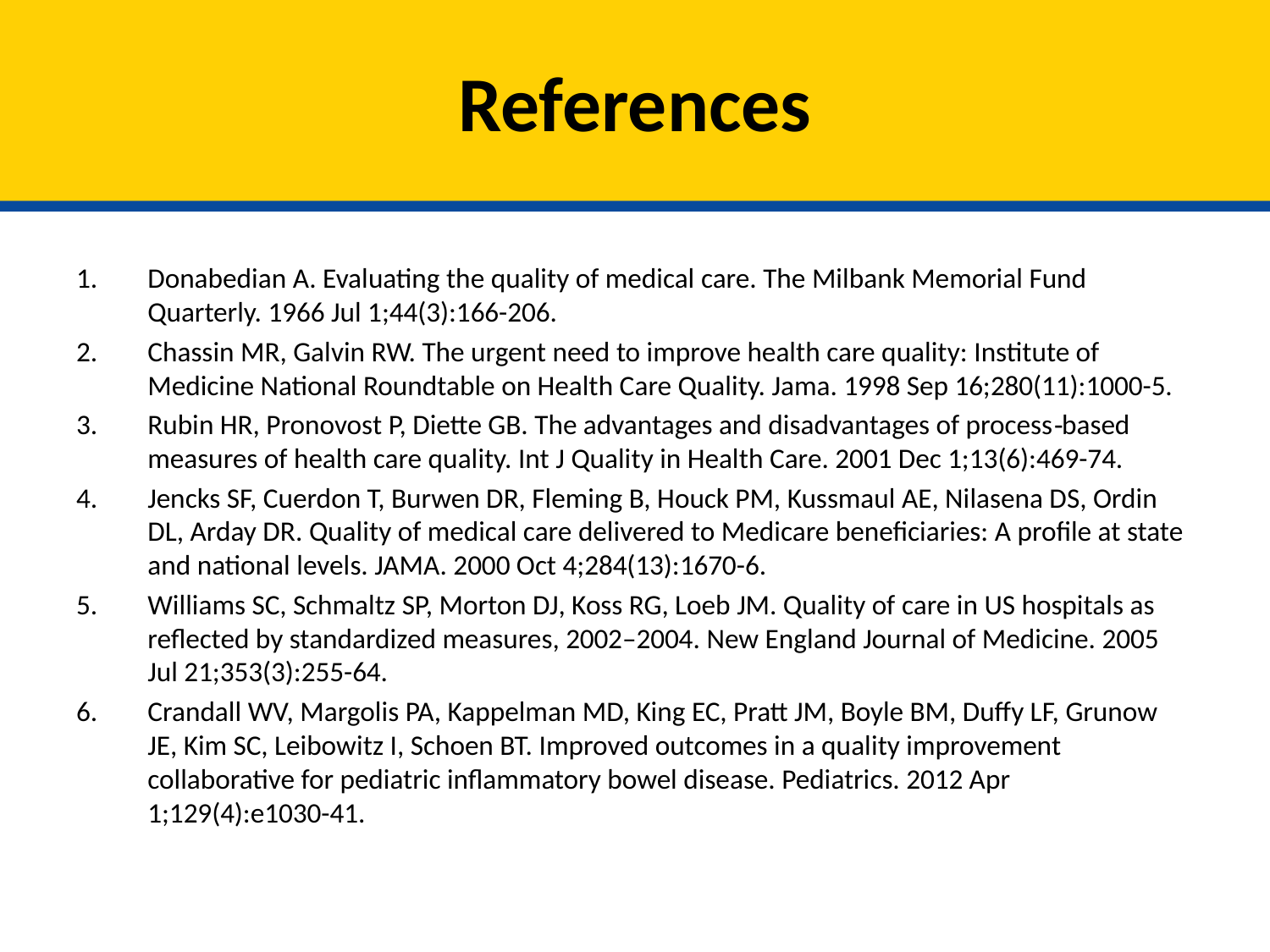

# References
Donabedian A. Evaluating the quality of medical care. The Milbank Memorial Fund Quarterly. 1966 Jul 1;44(3):166-206.
Chassin MR, Galvin RW. The urgent need to improve health care quality: Institute of Medicine National Roundtable on Health Care Quality. Jama. 1998 Sep 16;280(11):1000-5.
Rubin HR, Pronovost P, Diette GB. The advantages and disadvantages of process‐based measures of health care quality. Int J Quality in Health Care. 2001 Dec 1;13(6):469-74.
Jencks SF, Cuerdon T, Burwen DR, Fleming B, Houck PM, Kussmaul AE, Nilasena DS, Ordin DL, Arday DR. Quality of medical care delivered to Medicare beneficiaries: A profile at state and national levels. JAMA. 2000 Oct 4;284(13):1670-6.
Williams SC, Schmaltz SP, Morton DJ, Koss RG, Loeb JM. Quality of care in US hospitals as reflected by standardized measures, 2002–2004. New England Journal of Medicine. 2005 Jul 21;353(3):255-64.
Crandall WV, Margolis PA, Kappelman MD, King EC, Pratt JM, Boyle BM, Duffy LF, Grunow JE, Kim SC, Leibowitz I, Schoen BT. Improved outcomes in a quality improvement collaborative for pediatric inflammatory bowel disease. Pediatrics. 2012 Apr 1;129(4):e1030-41.